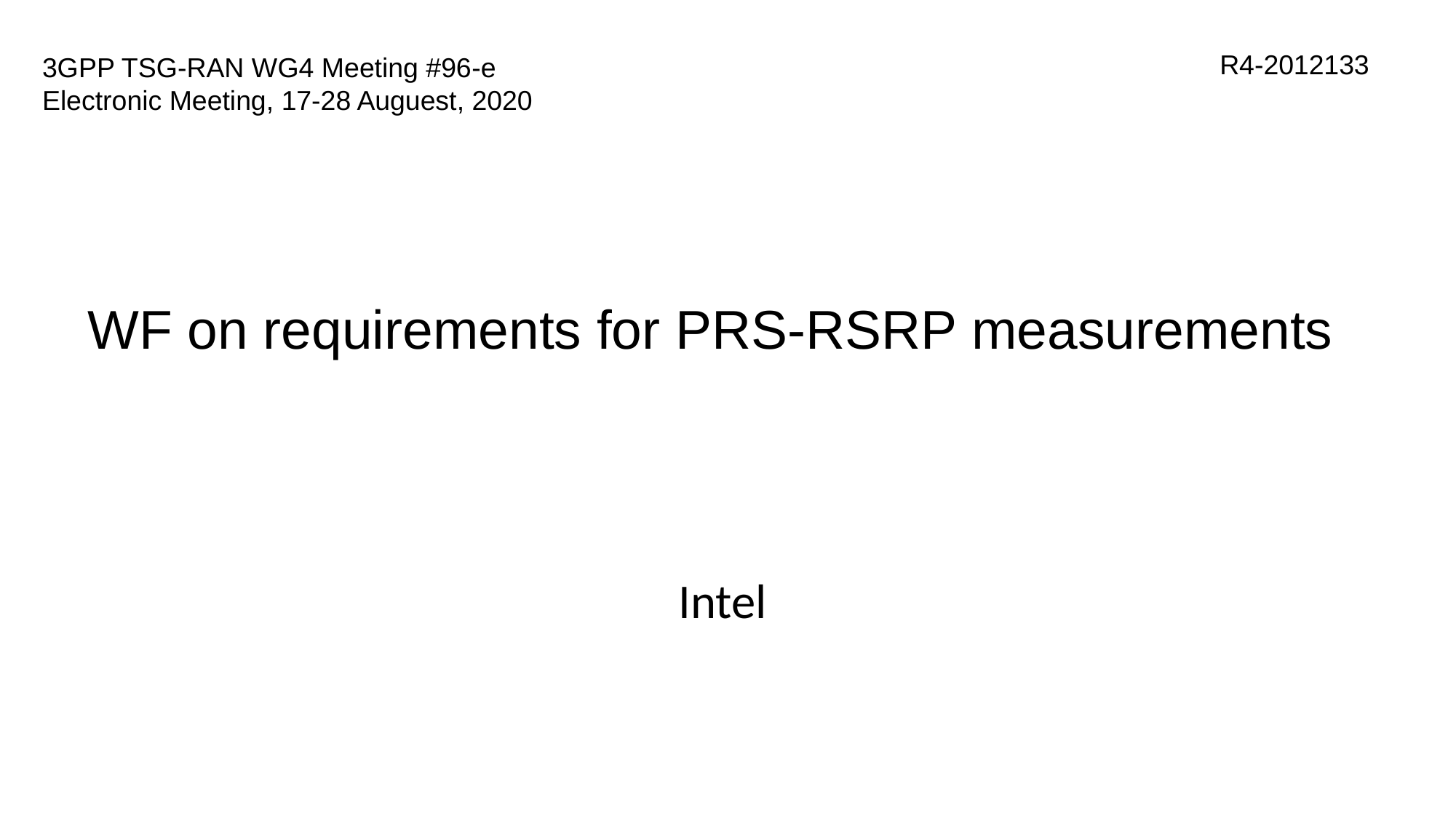

# 3GPP TSG-RAN WG4 Meeting #96-e Electronic Meeting, 17-28 Auguest, 2020
R4-2012133
WF on requirements for PRS-RSRP measurements
Intel